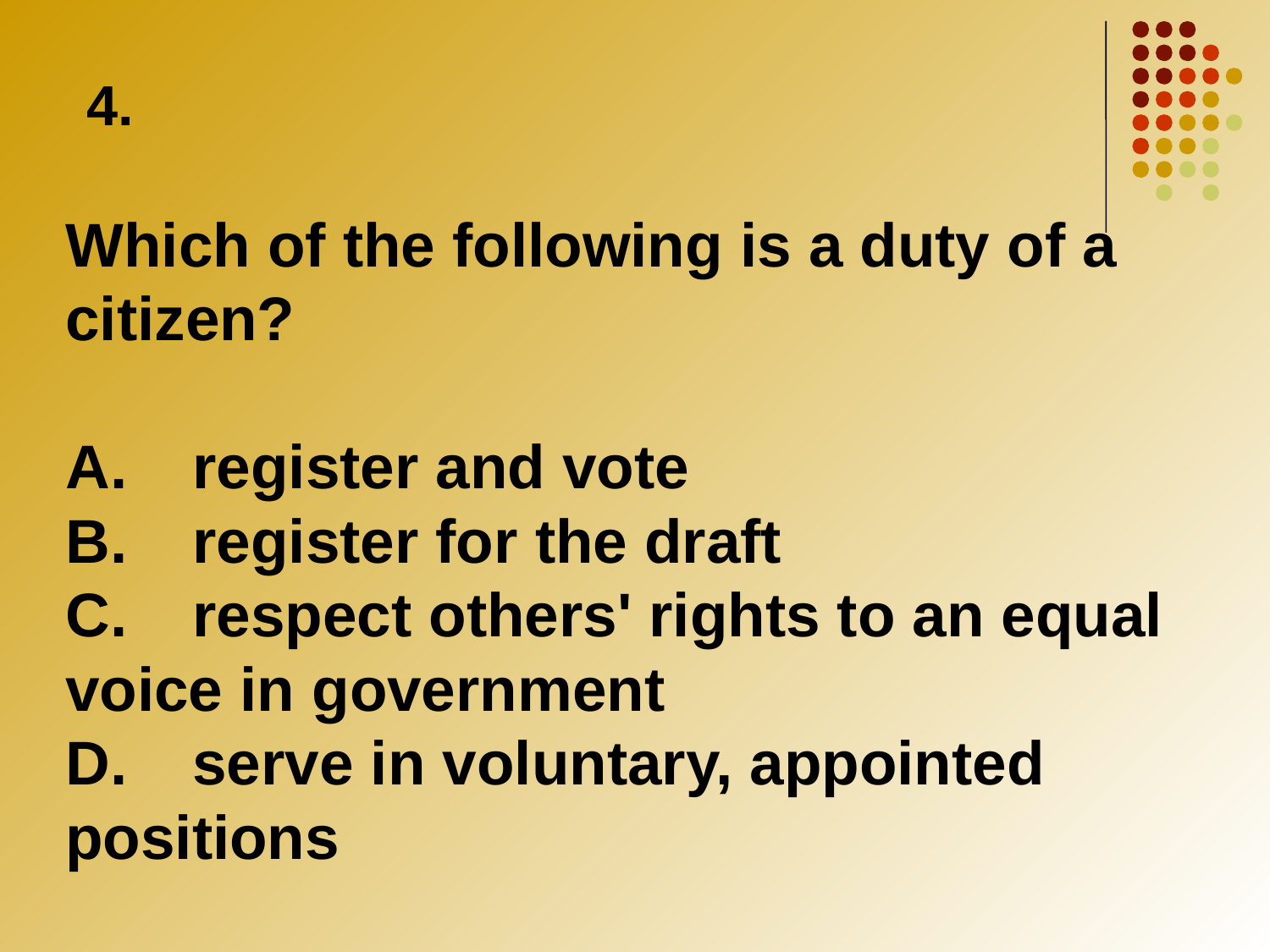

4.
# Which of the following is a duty of a citizen? A.	register and vote B.	register for the draft C.	respect others' rights to an equal 	voice in government D.	serve in voluntary, appointed 	positions